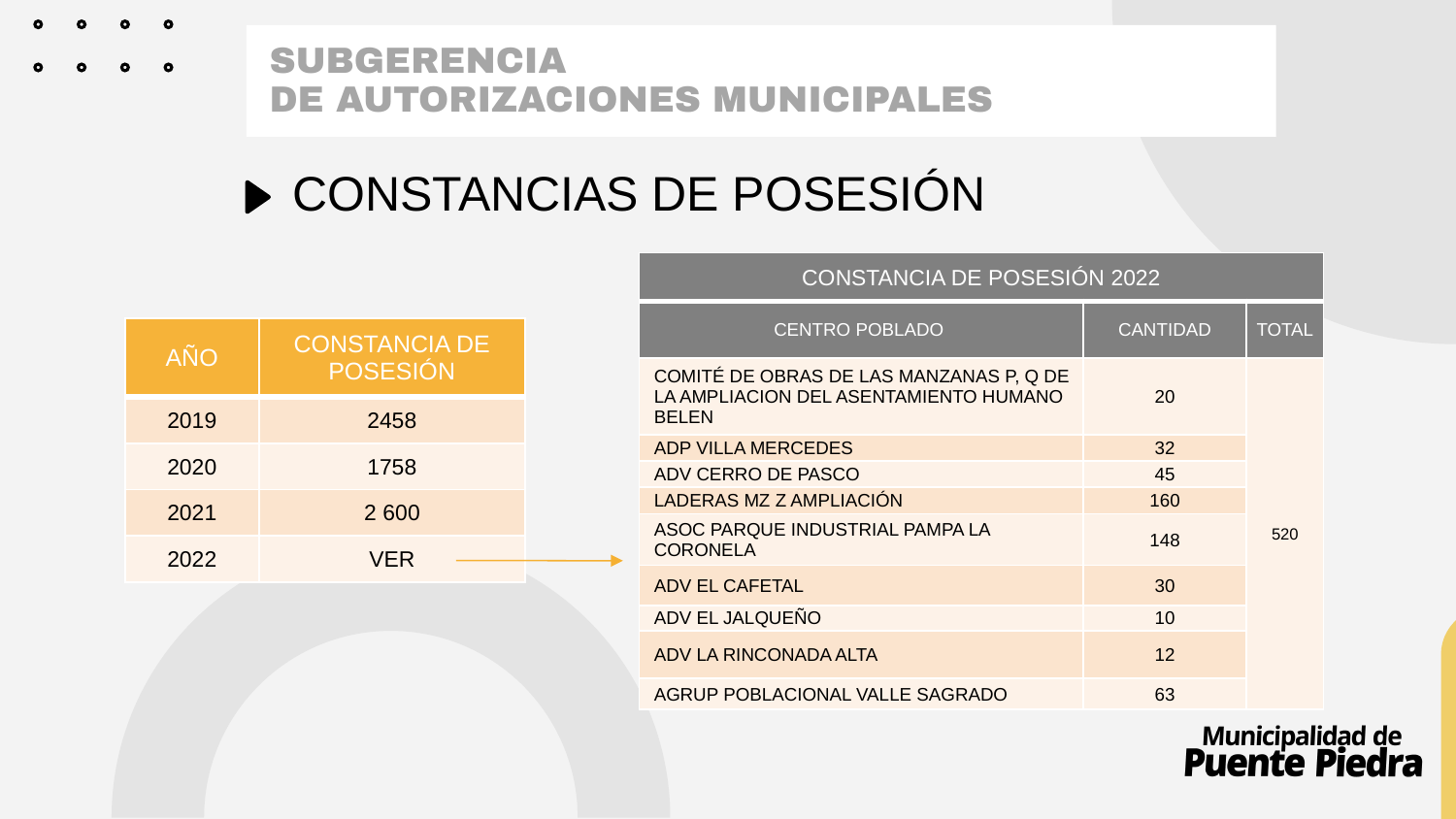

SUBGERENCIA
DE AUTORIZACIONES MUNICIPALES
CONSTANCIAS DE POSESIÓN

| CONSTANCIA DE POSESIÓN 2022 |  |  |
| --- | --- | --- |
| CENTRO POBLADO | CANTIDAD | TOTAL |
| COMITÉ DE OBRAS DE LAS MANZANAS P, Q DE LA AMPLIACION DEL ASENTAMIENTO HUMANO BELEN | 20 | 520 |
| ADP VILLA MERCEDES | 32 |  |
| ADV CERRO DE PASCO | 45 |  |
| LADERAS MZ Z AMPLIACIÓN | 160 |  |
| ASOC PARQUE INDUSTRIAL PAMPA LA CORONELA | 148 |  |
| ADV EL CAFETAL | 30 |  |
| ADV EL JALQUEÑO | 10 |  |
| ADV LA RINCONADA ALTA | 12 |  |
| AGRUP POBLACIONAL VALLE SAGRADO | 63 |  |
| AÑO | CONSTANCIA DE POSESIÓN |
| --- | --- |
| 2019 | 2458 |
| 2020 | 1758 |
| 2021 | 2 600 |
| 2022 | VER |